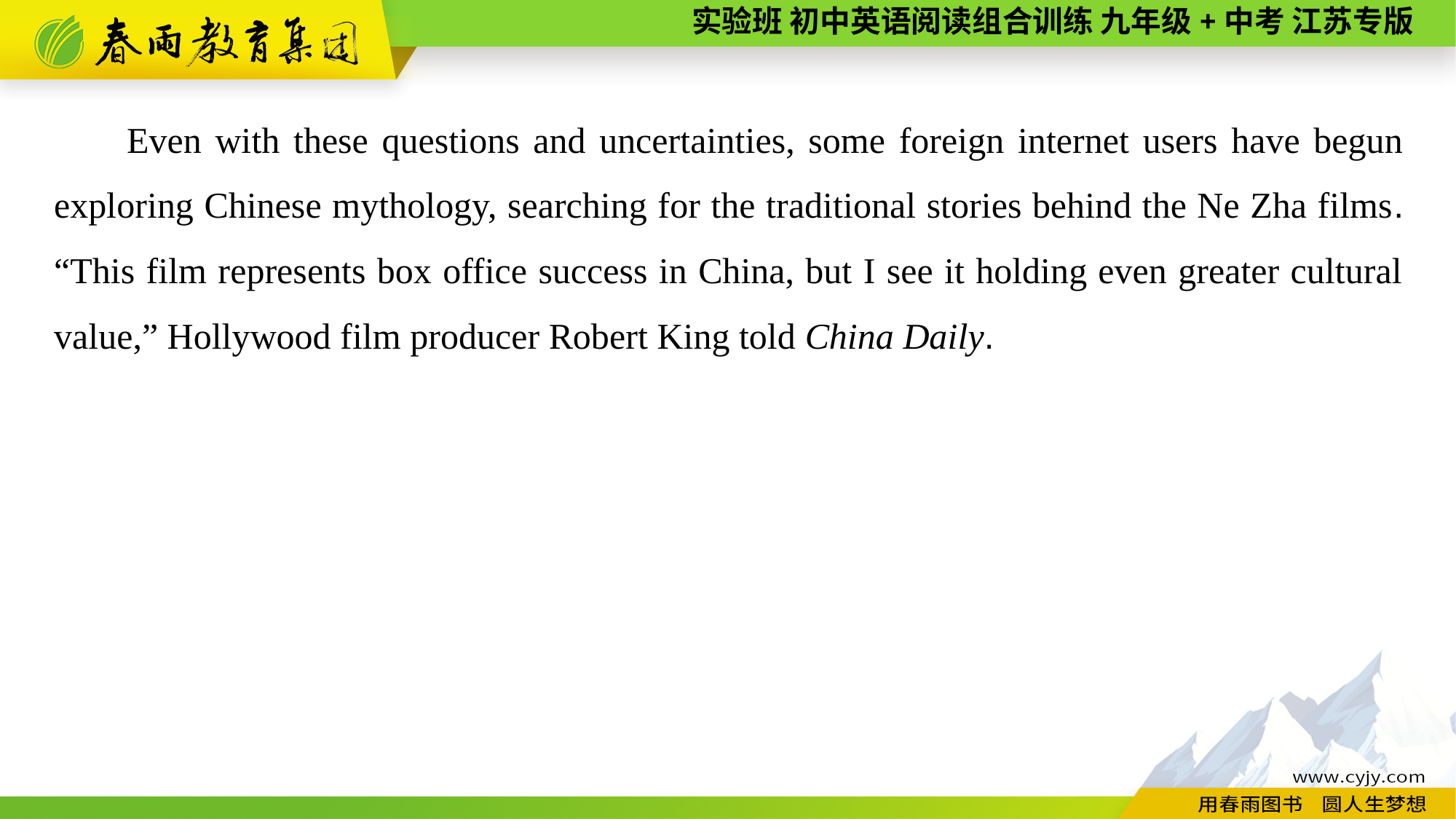

Even with these questions and uncertainties, some foreign internet users have begun exploring Chinese mythology, searching for the traditional stories behind the Ne Zha films. “This film represents box office success in China, but I see it holding even greater cultural value,” Hollywood film producer Robert King told China Daily.